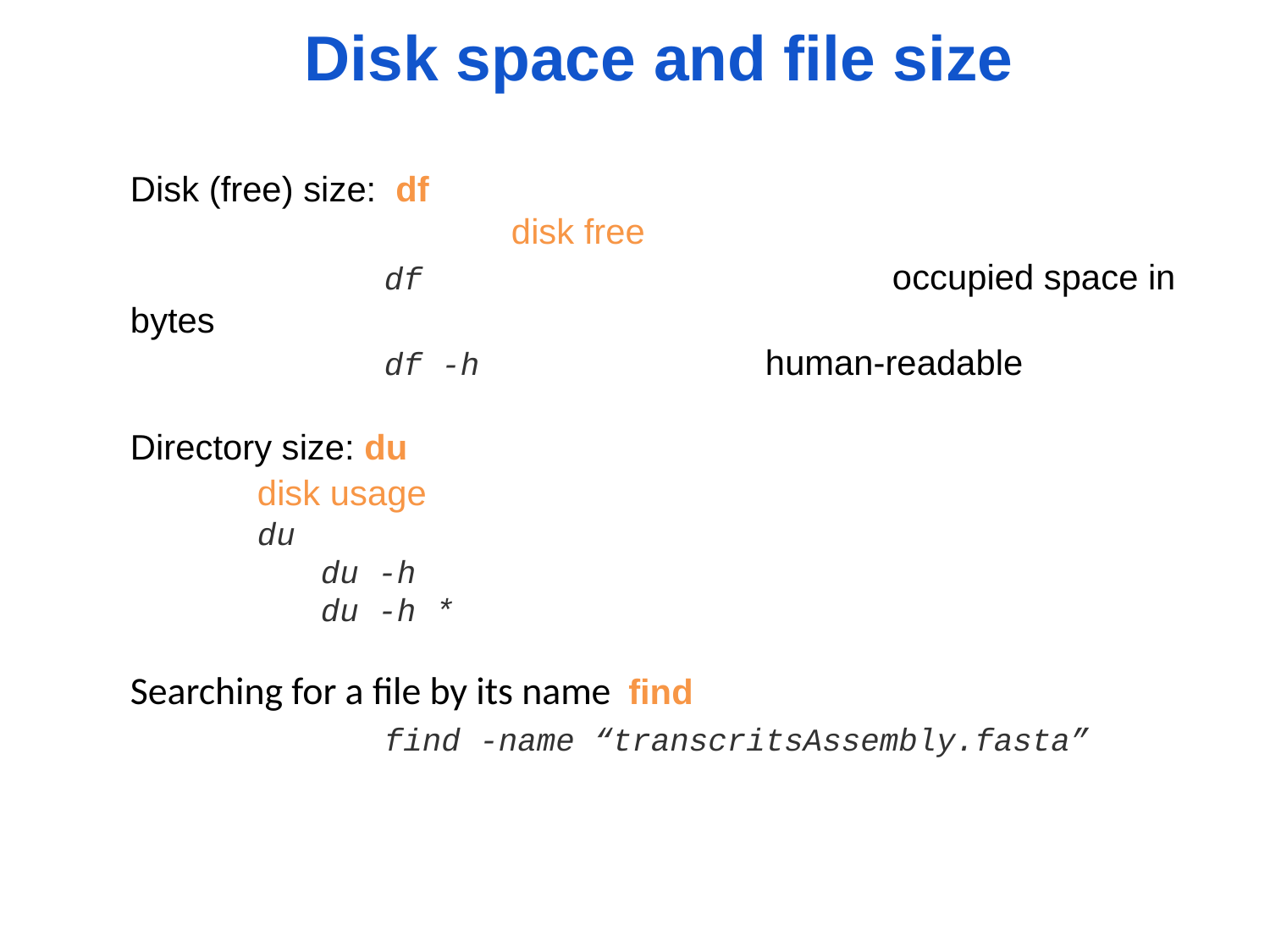

Disk space and file size
Disk (free) size:  df 									disk free
		df 				occupied space in bytes
		df -h			human-readable

Directory size: du 							disk usage
du
	du -h
	du -h *

Searching for a file by its name  find
		find -name “transcritsAssembly.fasta”